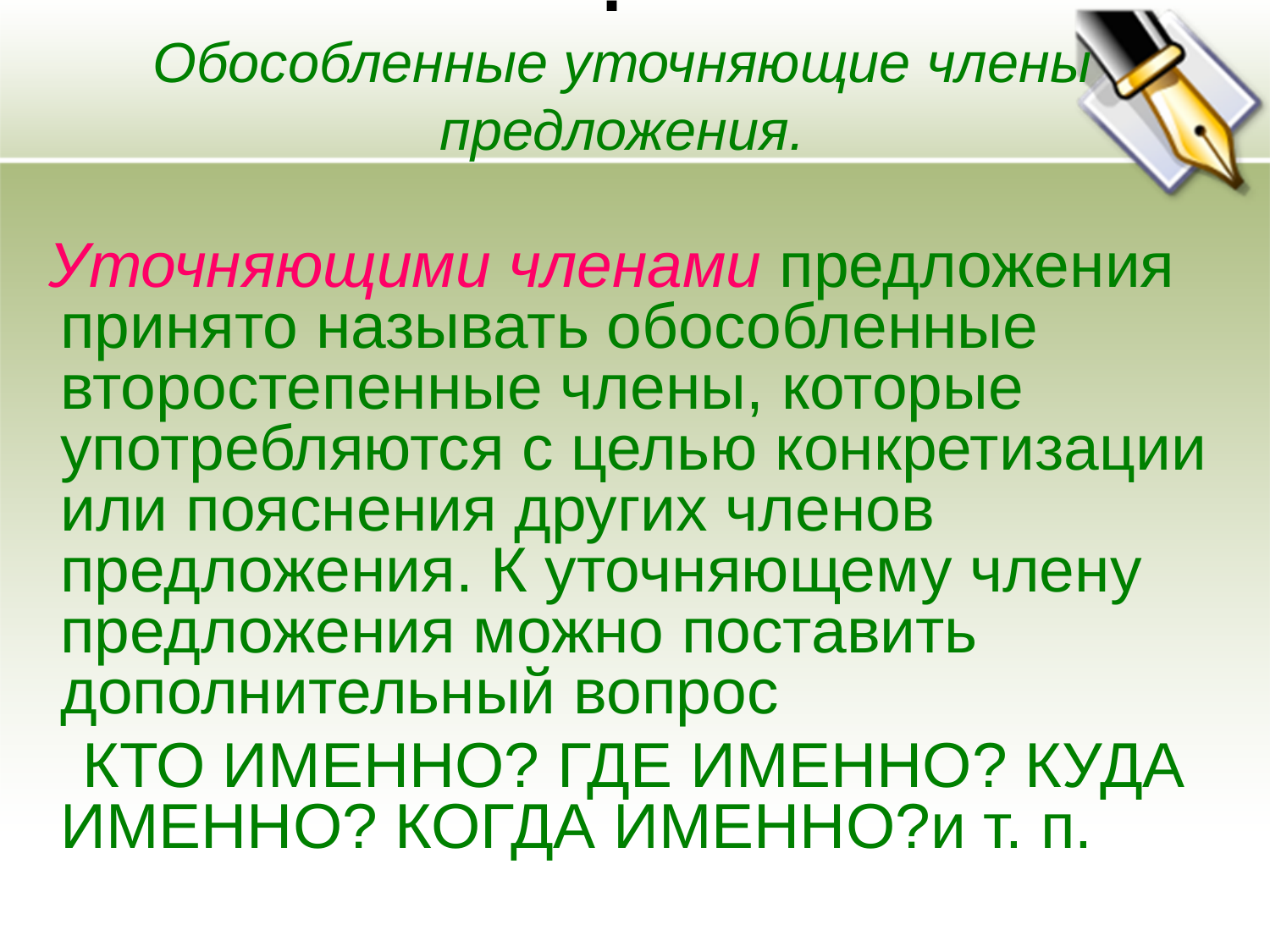

# . Обособленные уточняющие члены предложения.

   Уточняющими членами предложения принято называть обособленные второстепенные члены, которые употребляются с целью конкретизации или пояснения других членов предложения. К уточняющему члену предложения можно поставить дополнительный вопрос
    КТО ИМЕННО? ГДЕ ИМЕННО? КУДА ИМЕННО? КОГДА ИМЕННО?и т. п.